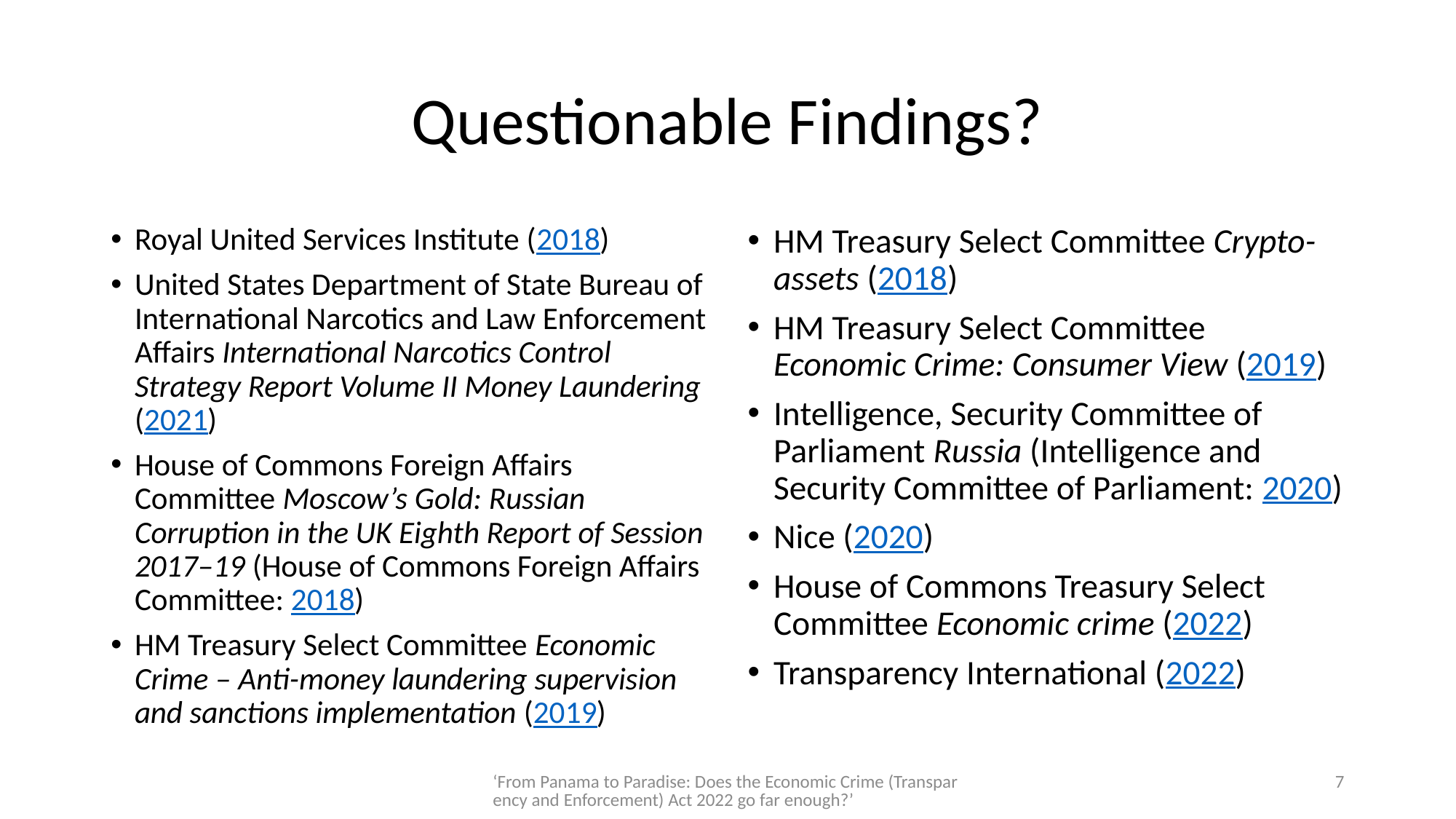

# Questionable Findings?
Royal United Services Institute (2018)
United States Department of State Bureau of International Narcotics and Law Enforcement Affairs International Narcotics Control Strategy Report Volume II Money Laundering (2021)
House of Commons Foreign Affairs Committee Moscow’s Gold: Russian Corruption in the UK Eighth Report of Session 2017–19 (House of Commons Foreign Affairs Committee: 2018)
HM Treasury Select Committee Economic Crime – Anti-money laundering supervision and sanctions implementation (2019)

HM Treasury Select Committee Crypto-assets (2018)
HM Treasury Select Committee Economic Crime: Consumer View (2019)
Intelligence, Security Committee of Parliament Russia (Intelligence and Security Committee of Parliament: 2020)
Nice (2020)
House of Commons Treasury Select Committee Economic crime (2022)
Transparency International (2022)

‘From Panama to Paradise: Does the Economic Crime (Transparency and Enforcement) Act 2022 go far enough?’
7